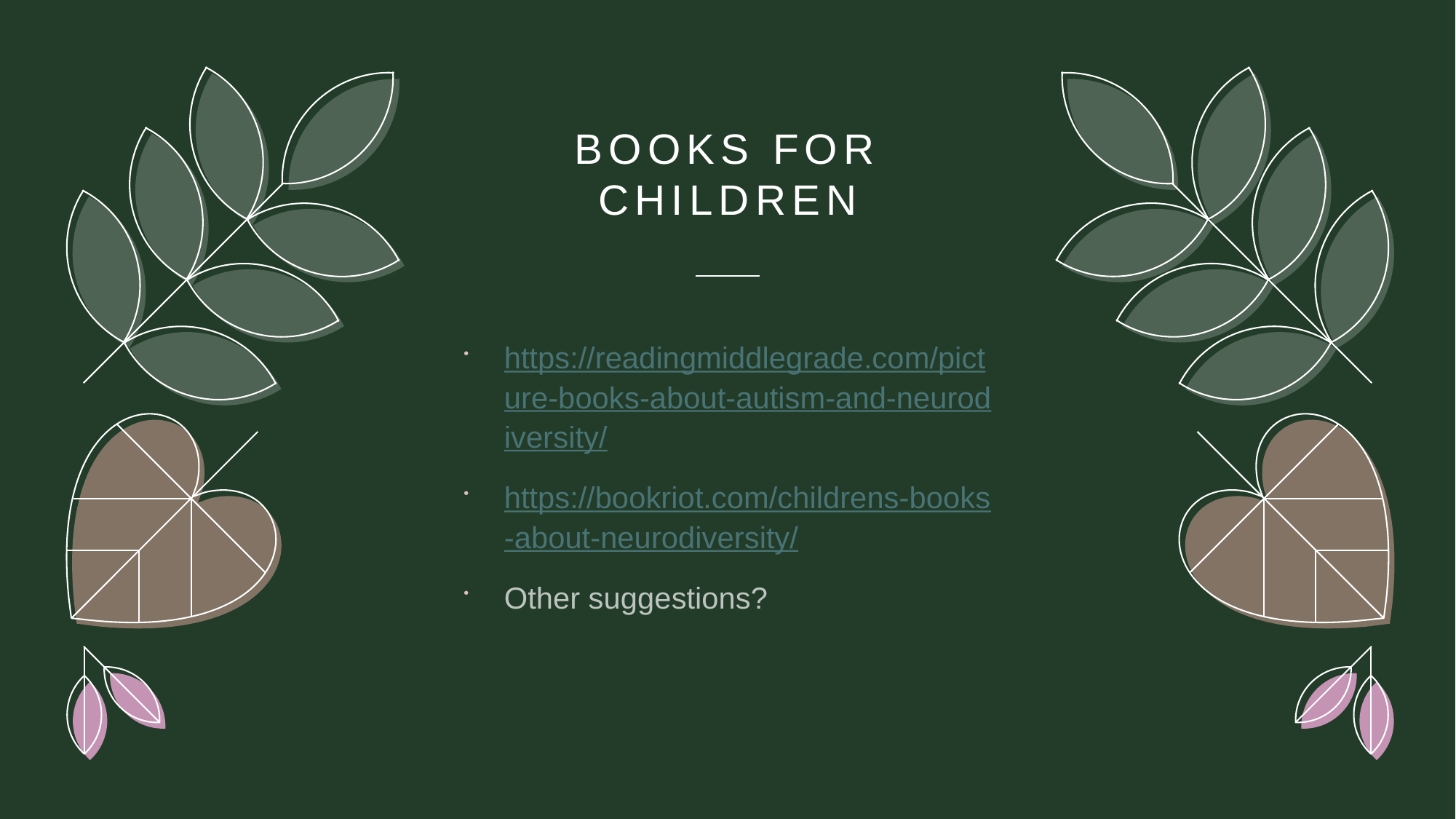

# Books for children
https://readingmiddlegrade.com/picture-books-about-autism-and-neurodiversity/
https://bookriot.com/childrens-books-about-neurodiversity/
Other suggestions?